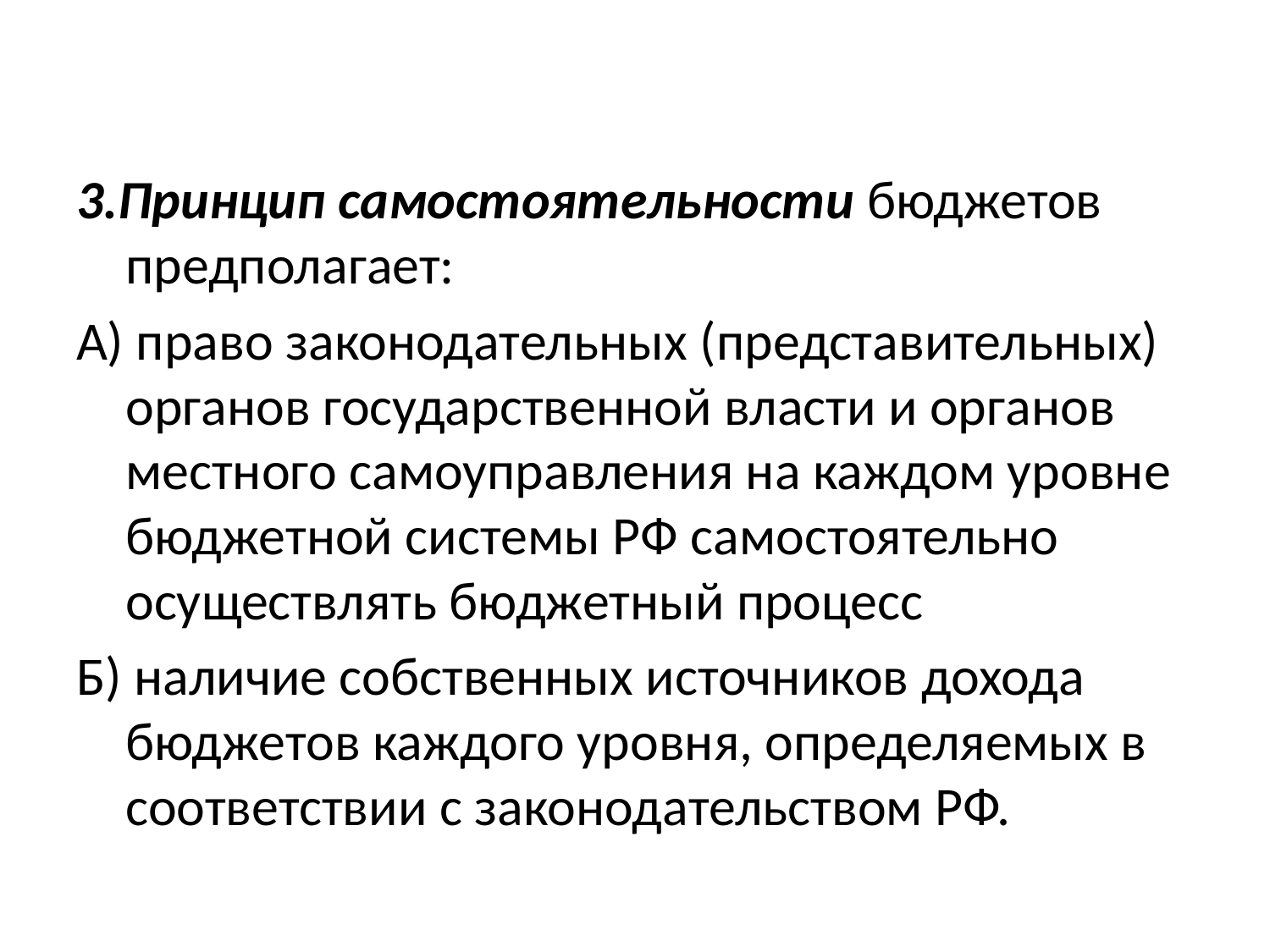

#
3.Принцип самостоятельности бюджетов предполагает:
А) право законодательных (представительных) органов государственной власти и органов местного самоуправления на каждом уровне бюджетной системы РФ самостоятельно осуществлять бюджетный процесс
Б) наличие собственных источников дохода бюджетов каждого уровня, определяемых в соответствии с законодательством РФ.